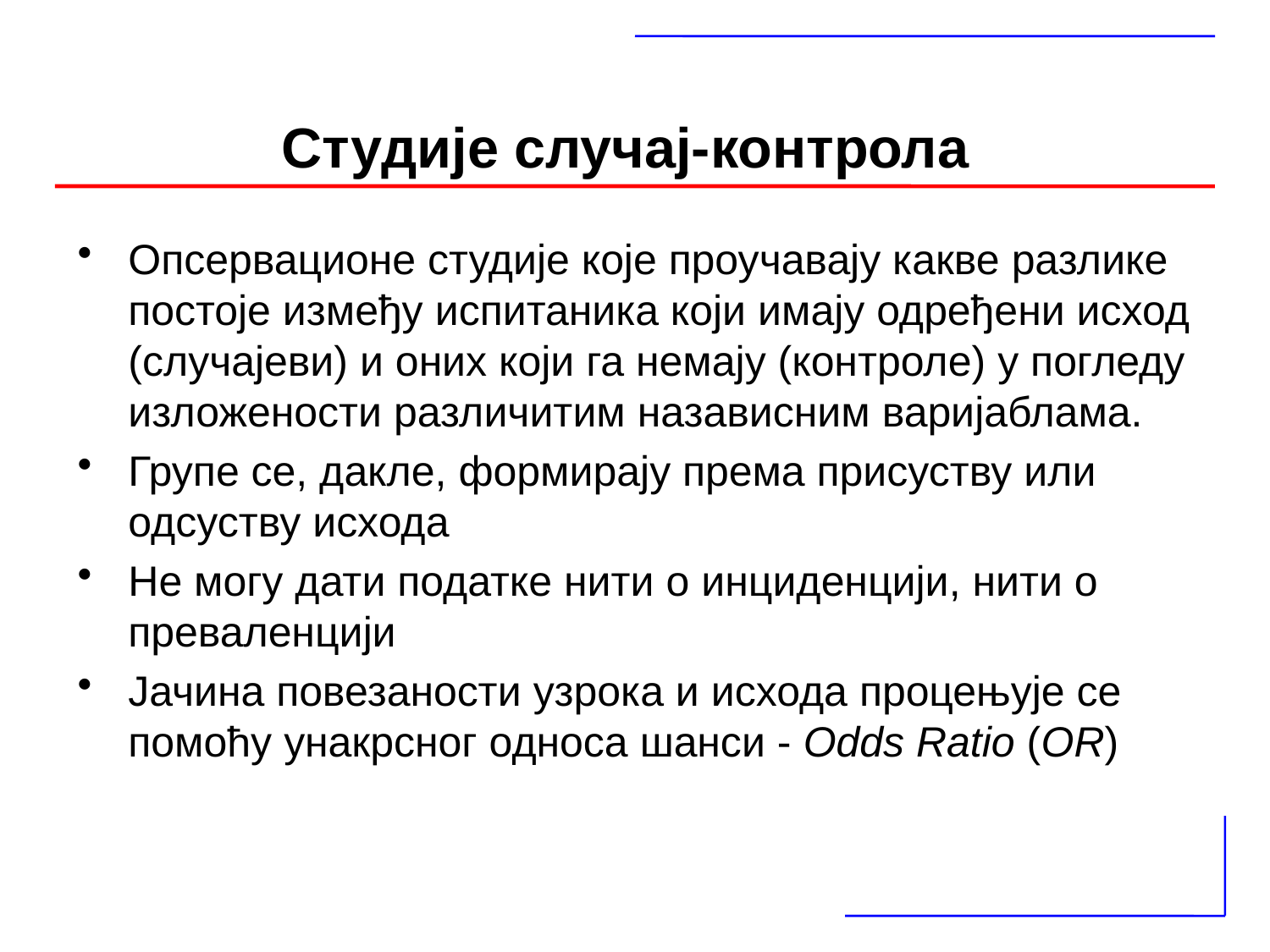

# Студије случај-контрола
Опсервационе студије које проучавају какве разлике постоје између испитаника који имају одређени исход (случајеви) и оних који га немају (контроле) у погледу изложености различитим назависним варијаблама.
Групе се, дакле, формирају према присуству или одсуству исхода
Не могу дати податке нити о инциденцији, нити о преваленцији
Јачина повезаности узрока и исхода процењује се помоћу унакрсног односа шанси - Odds Ratio (OR)